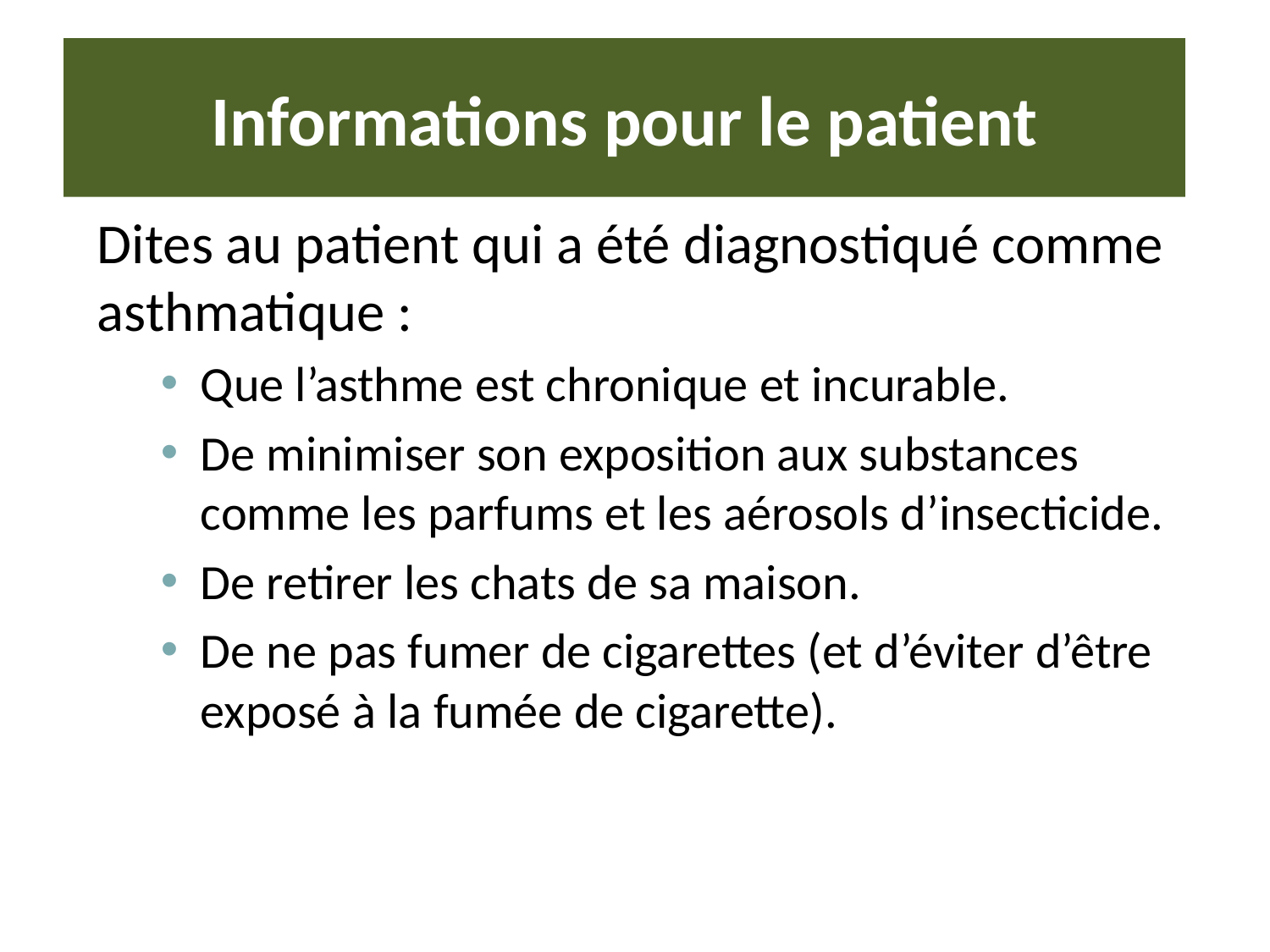

# Informations pour le patient
Dites au patient qui a été diagnostiqué comme asthmatique :
Que l’asthme est chronique et incurable.
De minimiser son exposition aux substances comme les parfums et les aérosols d’insecticide.
De retirer les chats de sa maison.
De ne pas fumer de cigarettes (et d’éviter d’être exposé à la fumée de cigarette).